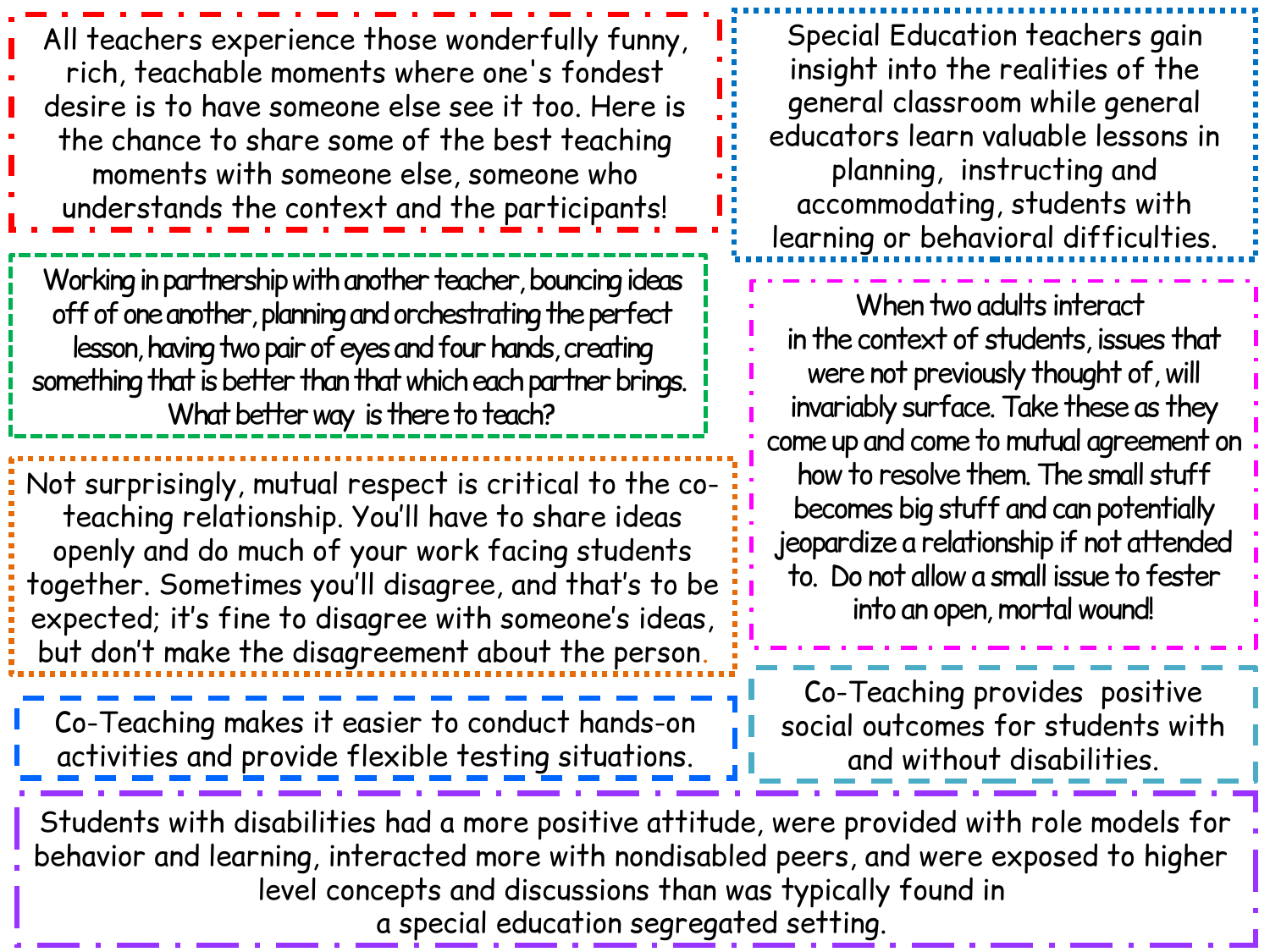

Special Education teachers gain insight into the realities of the general classroom while general educators learn valuable lessons in planning,  instructing and accommodating, students with learning or behavioral difficulties.
All teachers experience those wonderfully funny, rich, teachable moments where one's fondest desire is to have someone else see it too. Here is the chance to share some of the best teaching moments with someone else, someone who understands the context and the participants!
Working in partnership with another teacher, bouncing ideas off of one another, planning and orchestrating the perfect lesson, having two pair of eyes and four hands, creating something that is better than that which each partner brings.  What better way  is there to teach?
When two adults interact
in the context of students, issues that were not previously thought of, will invariably surface. Take these as they come up and come to mutual agreement on how to resolve them. The small stuff becomes big stuff and can potentially jeopardize a relationship if not attended to.  Do not allow a small issue to fester into an open, mortal wound!

Not surprisingly, mutual respect is critical to the co-teaching relationship. You’ll have to share ideas openly and do much of your work facing students together. Sometimes you’ll disagree, and that’s to be expected; it’s fine to disagree with someone’s ideas, but don’t make the disagreement about the person.

Co-Teaching provides  positive social outcomes for students with and without disabilities.
Co-Teaching makes it easier to conduct hands-on activities and provide flexible testing situations.

Students with disabilities had a more positive attitude, were provided with role models for behavior and learning, interacted more with nondisabled peers, and were exposed to higher
level concepts and discussions than was typically found in
a special education segregated setting.